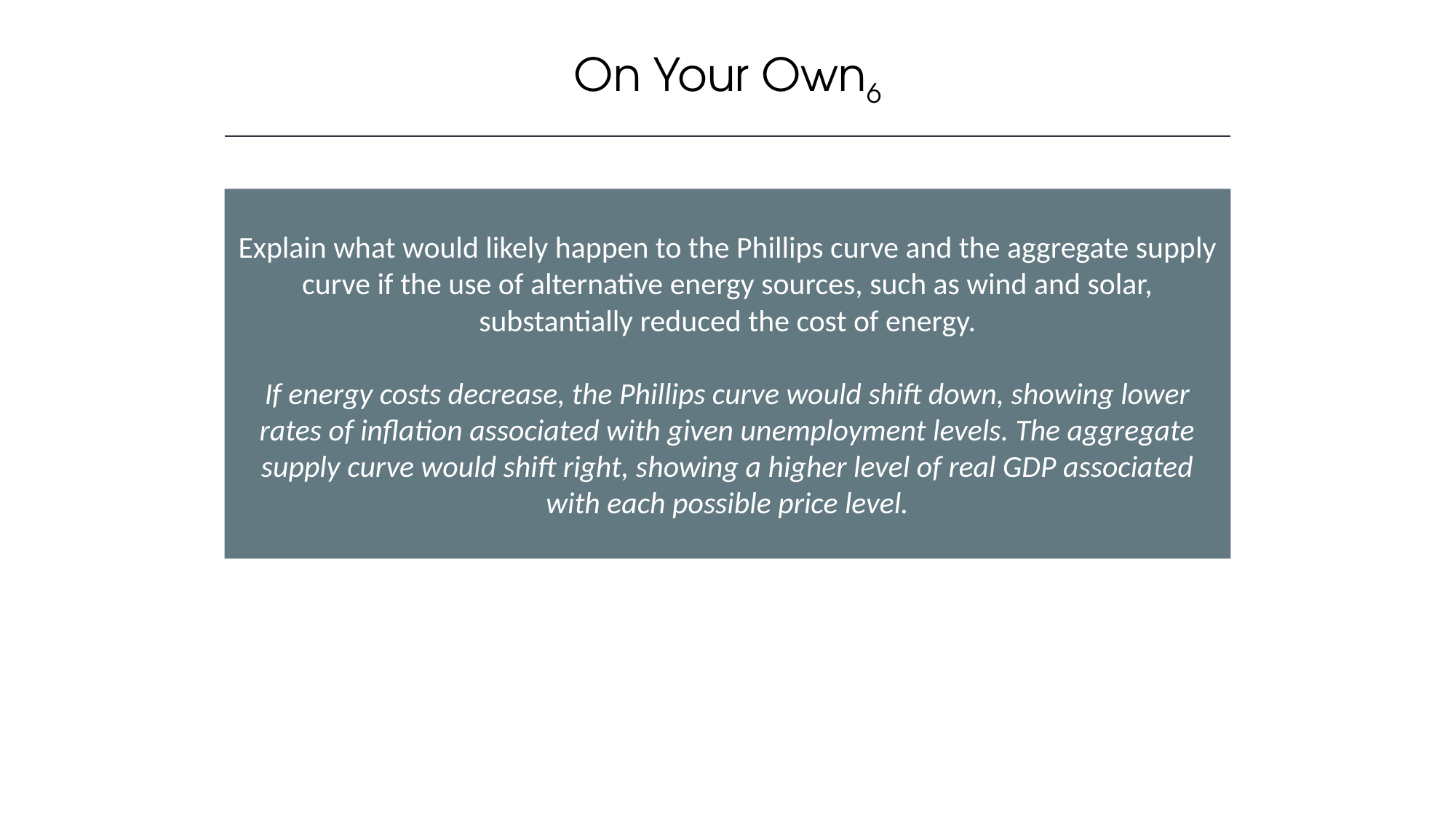

On Your Own6
Explain what would likely happen to the Phillips curve and the aggregate supply curve if the use of alternative energy sources, such as wind and solar, substantially reduced the cost of energy.

If energy costs decrease, the Phillips curve would shift down, showing lower rates of inflation associated with given unemployment levels. The aggregate supply curve would shift right, showing a higher level of real GDP associated with each possible price level.